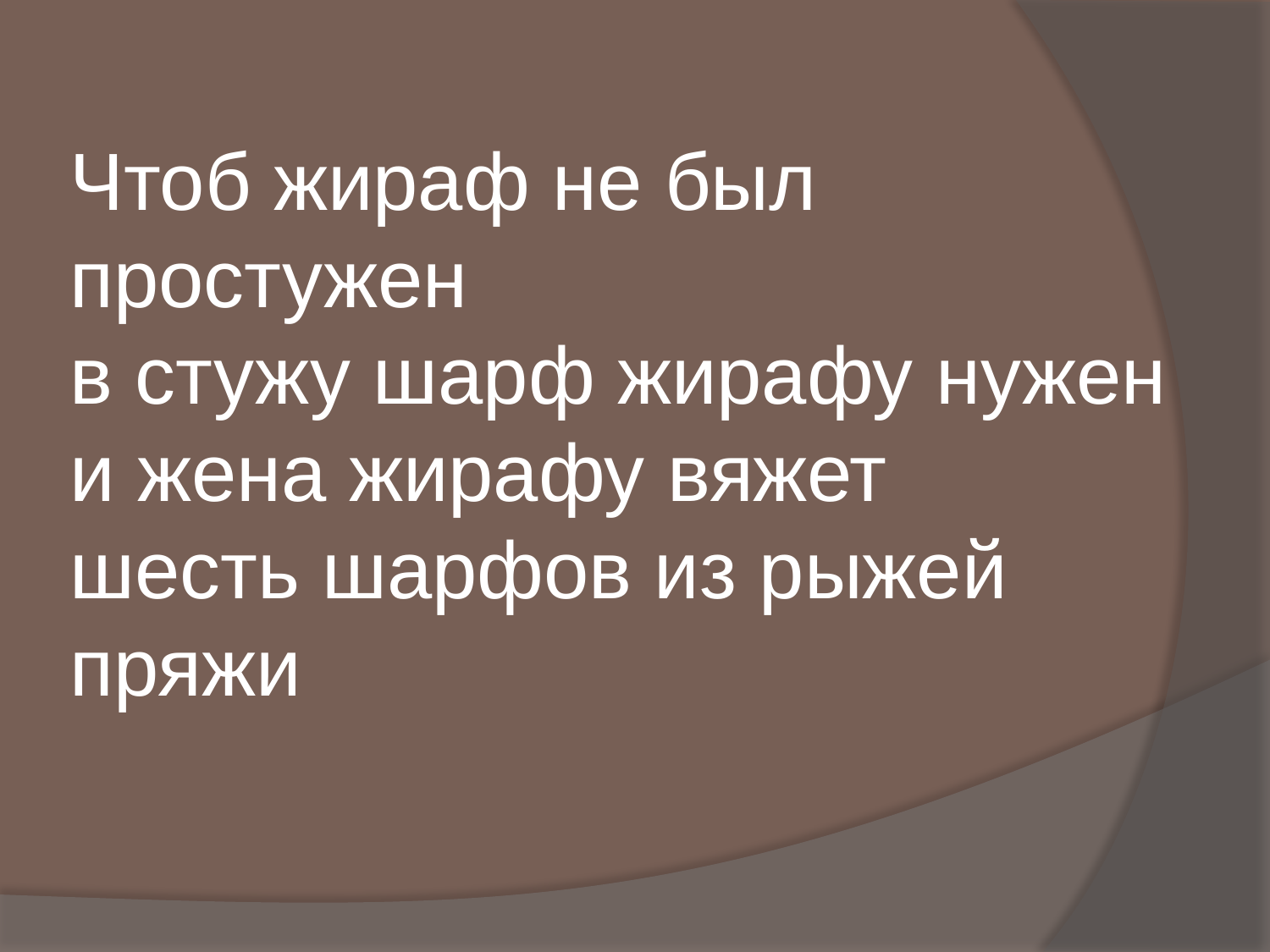

# Чтоб жираф не был простужен в стужу шарф жирафу нужен и жена жирафу вяжет шесть шарфов из рыжей пряжи